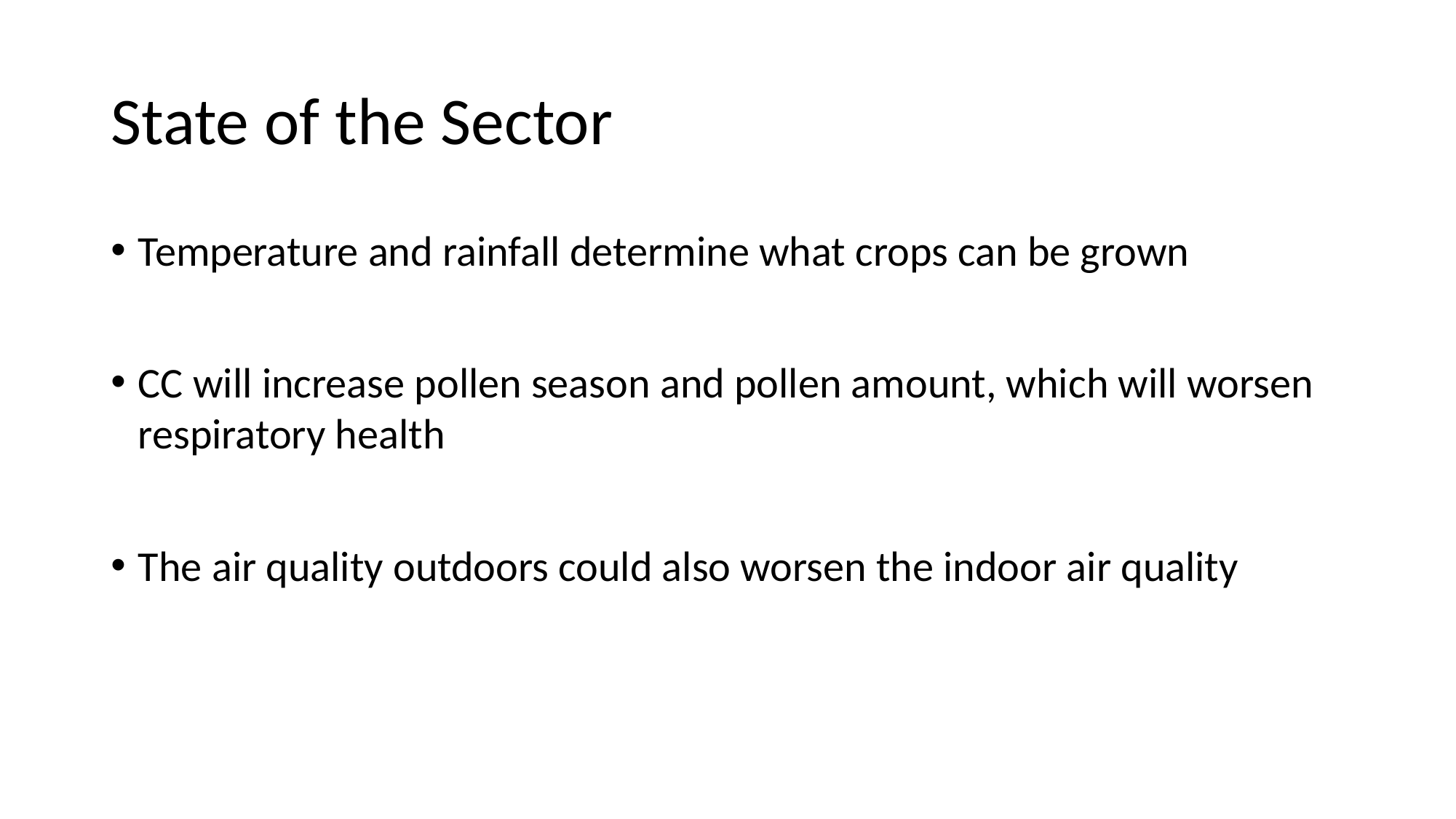

# State of the Sector
Temperature and rainfall determine what crops can be grown

CC will increase pollen season and pollen amount, which will worsen respiratory health

The air quality outdoors could also worsen the indoor air quality